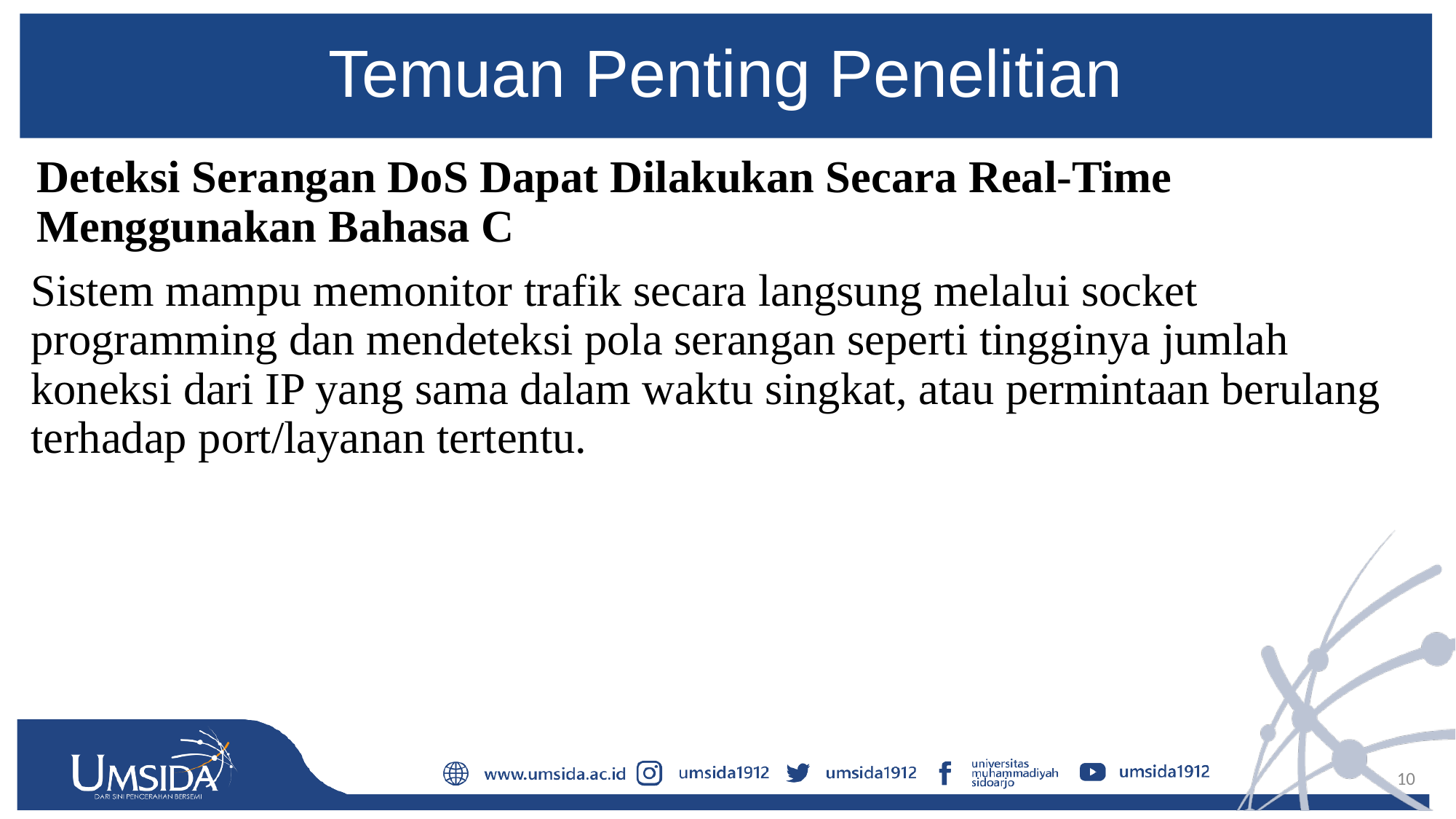

# Temuan Penting Penelitian
Deteksi Serangan DoS Dapat Dilakukan Secara Real-Time Menggunakan Bahasa C
Sistem mampu memonitor trafik secara langsung melalui socket programming dan mendeteksi pola serangan seperti tingginya jumlah koneksi dari IP yang sama dalam waktu singkat, atau permintaan berulang terhadap port/layanan tertentu.